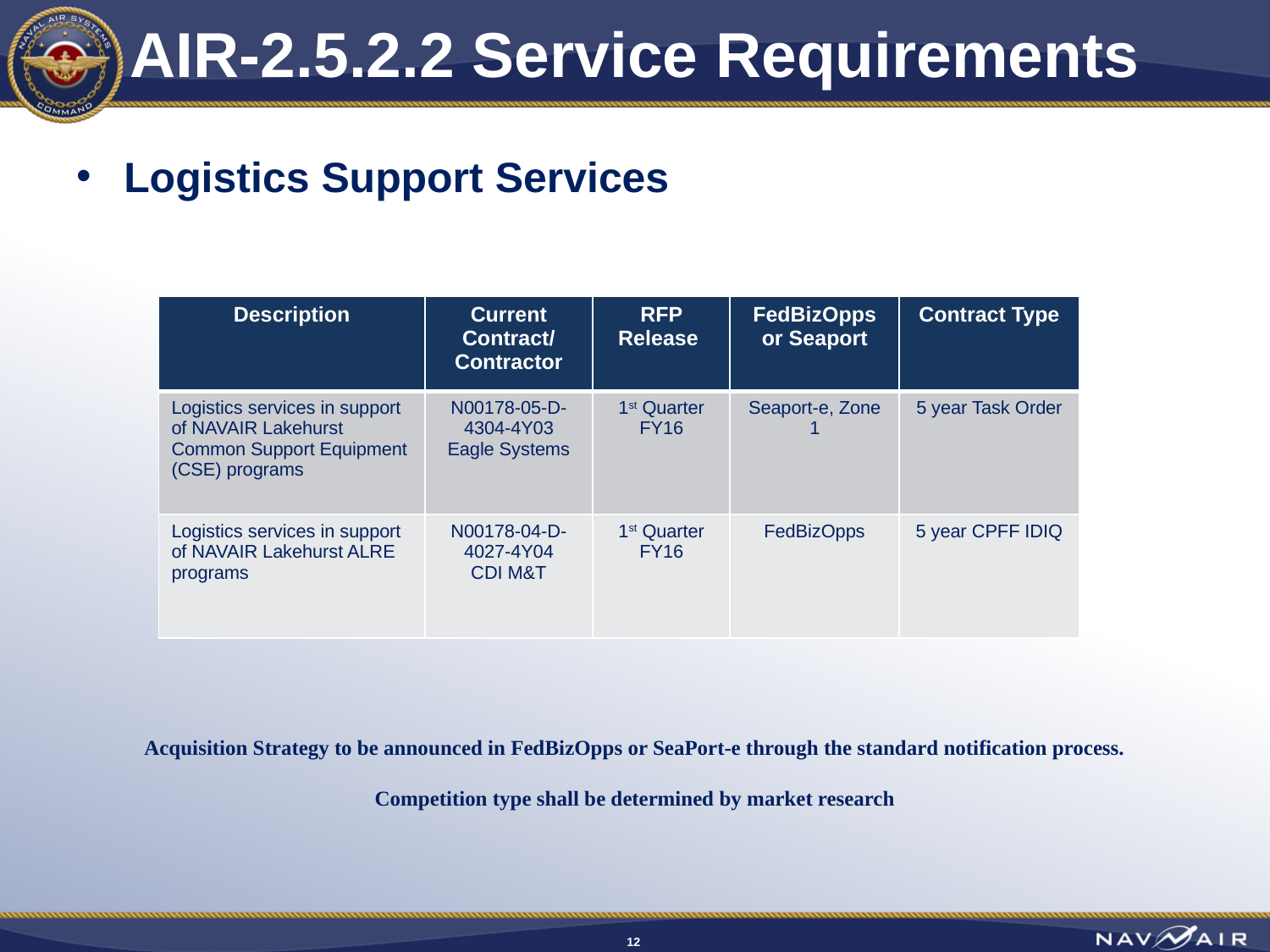

# AIR-2.5.2.2 Service Requirements
Logistics Support Services

Acquisition Strategy to be announced in FedBizOpps or SeaPort-e through the standard notification process.

Competition type shall be determined by market research

| Description | Current Contract/ Contractor | RFP Release | FedBizOpps or Seaport | Contract Type |
| --- | --- | --- | --- | --- |
| Logistics services in support of NAVAIR Lakehurst Common Support Equipment (CSE) programs | N00178-05-D-4304-4Y03 Eagle Systems | 1st Quarter FY16 | Seaport-e, Zone 1 | 5 year Task Order |
| Logistics services in support of NAVAIR Lakehurst ALRE programs | N00178-04-D-4027-4Y04 CDI M&T | 1st Quarter FY16 | FedBizOpps | 5 year CPFF IDIQ |
12